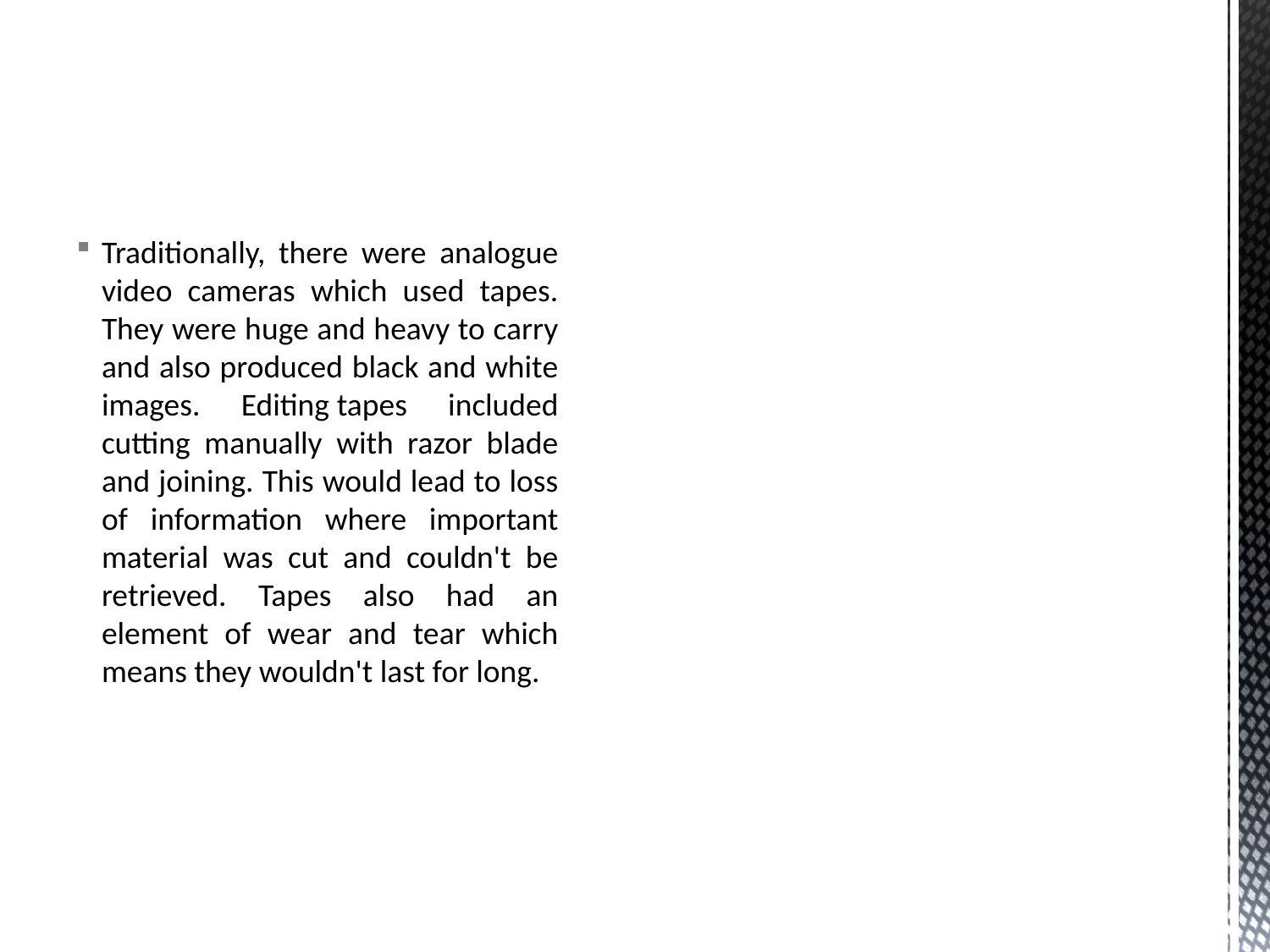

Traditionally, there were analogue video cameras which used tapes. They were huge and heavy to carry and also produced black and white images. Editing tapes included cutting manually with razor blade and joining. This would lead to loss of information where important material was cut and couldn't be retrieved. Tapes also had an element of wear and tear which means they wouldn't last for long.
#